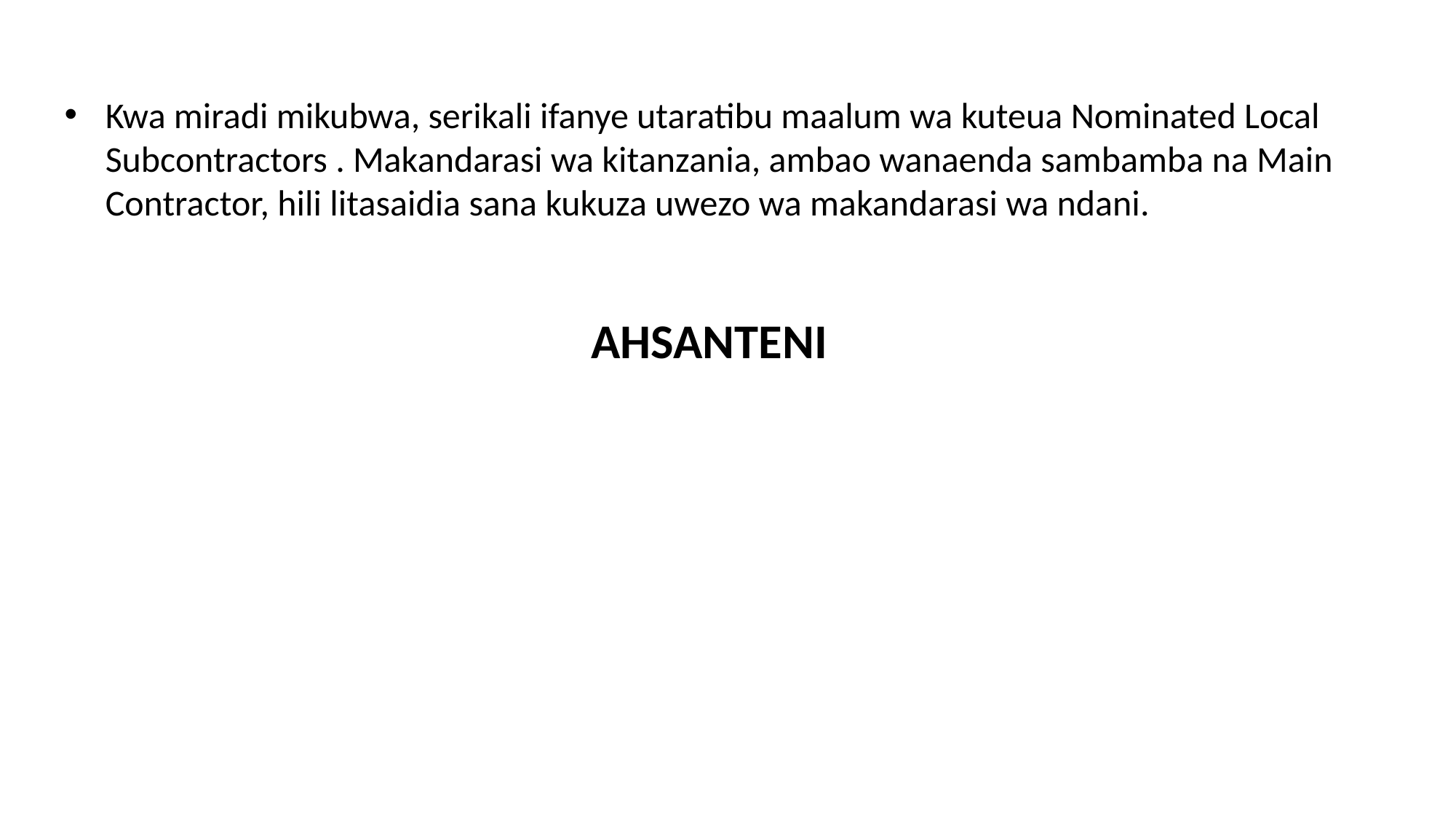

Kwa miradi mikubwa, serikali ifanye utaratibu maalum wa kuteua Nominated Local Subcontractors . Makandarasi wa kitanzania, ambao wanaenda sambamba na Main Contractor, hili litasaidia sana kukuza uwezo wa makandarasi wa ndani.

AHSANTENI